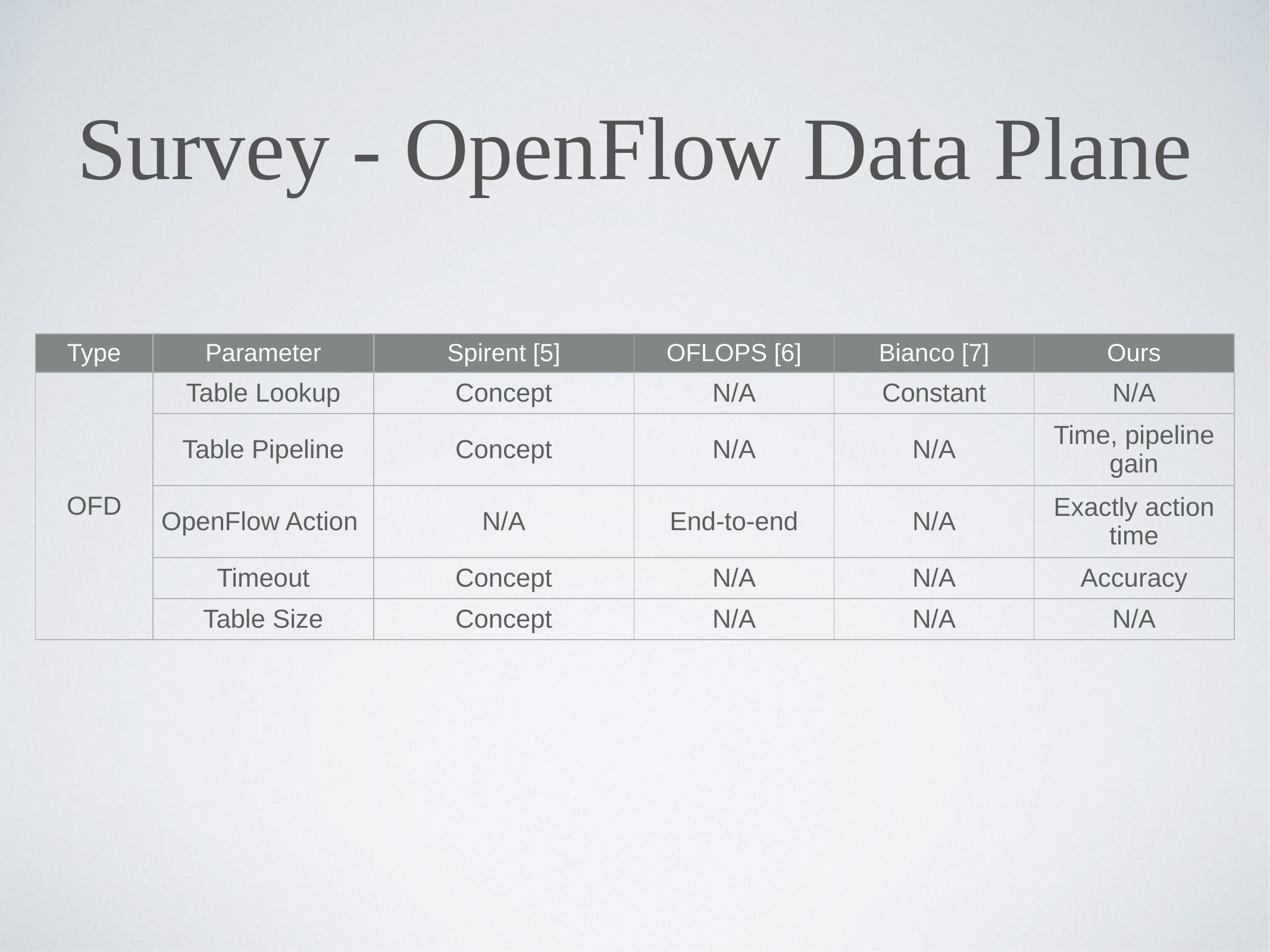

# Survey - OpenFlow Data Plane
| Type | Parameter | Spirent [5] | OFLOPS [6] | Bianco [7] | Ours |
| --- | --- | --- | --- | --- | --- |
| OFD | Table Lookup | Concept | N/A | Constant | N/A |
|  | Table Pipeline | Concept | N/A | N/A | Time, pipeline gain |
|  | OpenFlow Action | N/A | End-to-end | N/A | Exactly action time |
|  | Timeout | Concept | N/A | N/A | Accuracy |
|  | Table Size | Concept | N/A | N/A | N/A |
11